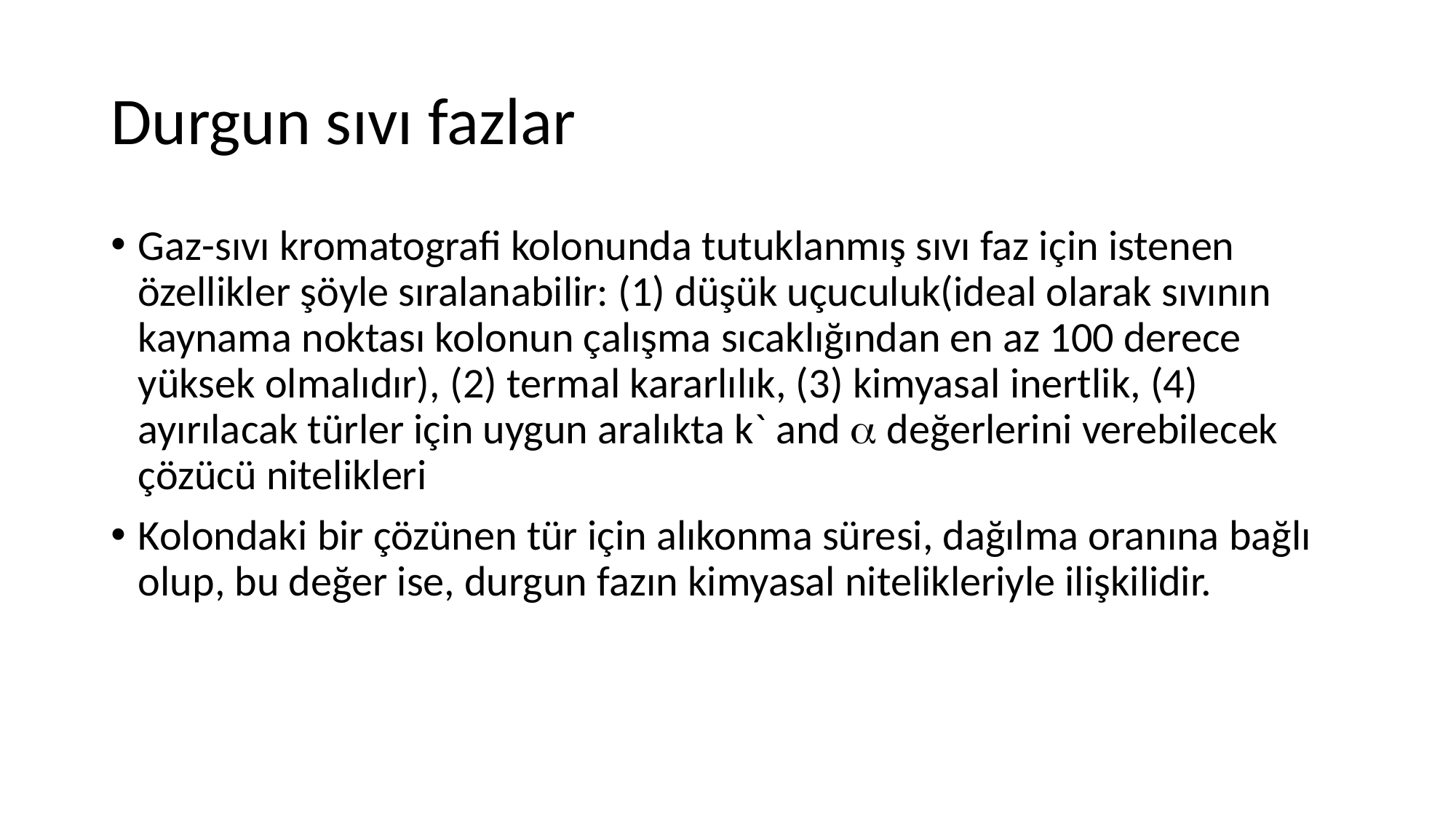

# Durgun sıvı fazlar
Gaz-sıvı kromatografi kolonunda tutuklanmış sıvı faz için istenen özellikler şöyle sıralanabilir: (1) düşük uçuculuk(ideal olarak sıvının kaynama noktası kolonun çalışma sıcaklığından en az 100 derece yüksek olmalıdır), (2) termal kararlılık, (3) kimyasal inertlik, (4) ayırılacak türler için uygun aralıkta k` and α değerlerini verebilecek çözücü nitelikleri
Kolondaki bir çözünen tür için alıkonma süresi, dağılma oranına bağlı olup, bu değer ise, durgun fazın kimyasal nitelikleriyle ilişkilidir.